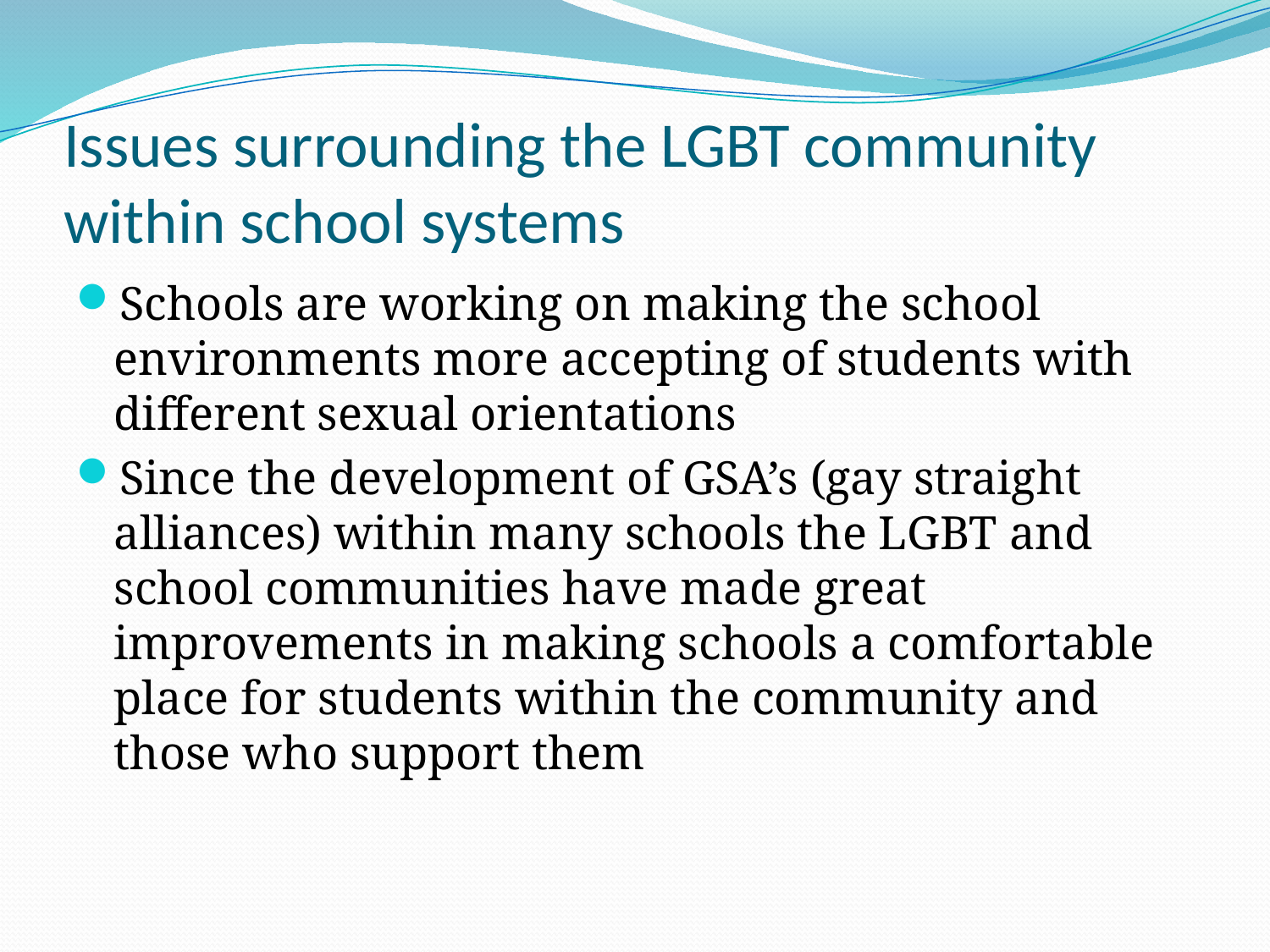

# Issues surrounding the LGBT community within school systems
Schools are working on making the school environments more accepting of students with different sexual orientations
Since the development of GSA’s (gay straight alliances) within many schools the LGBT and school communities have made great improvements in making schools a comfortable place for students within the community and those who support them